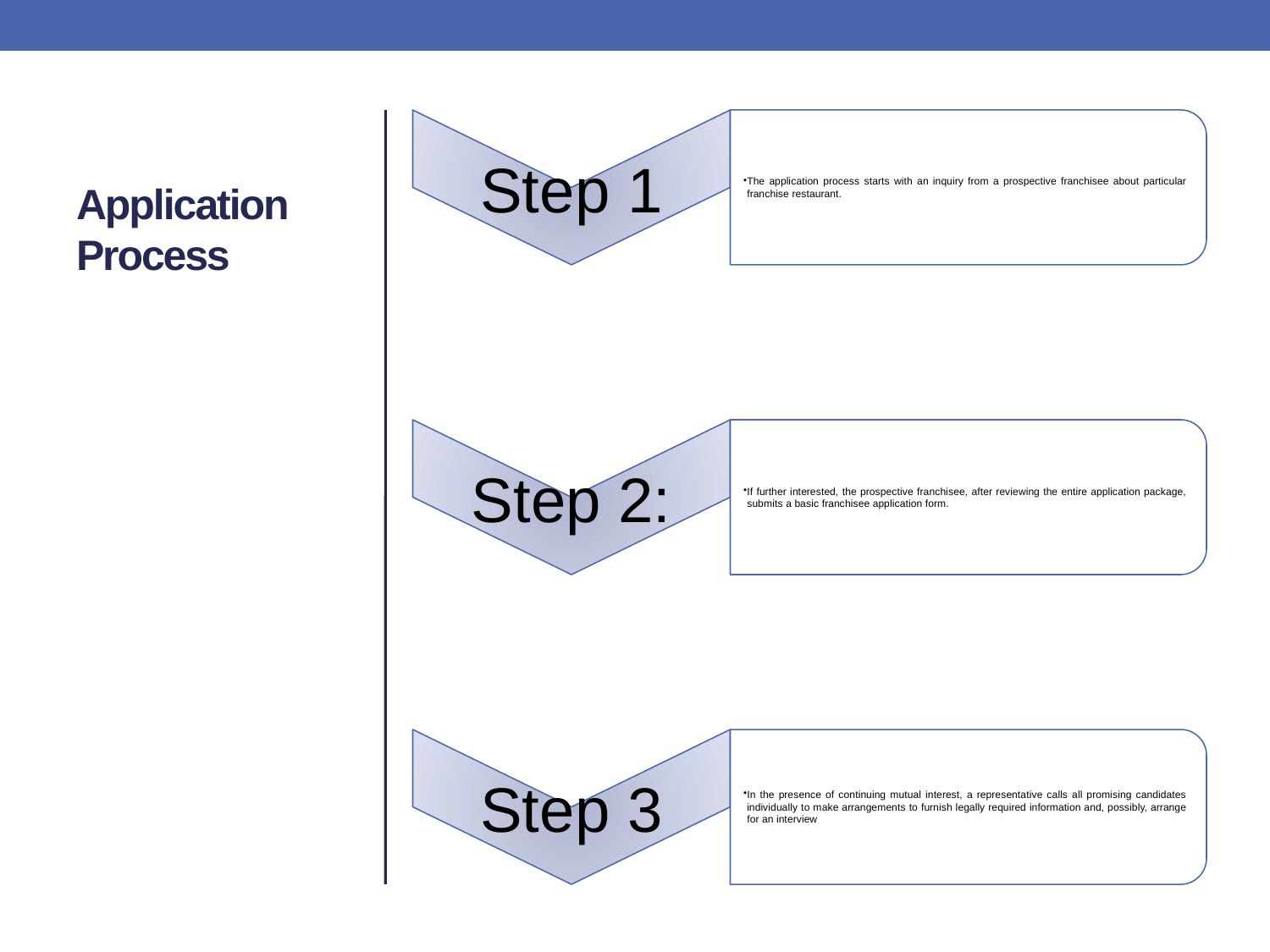

# Application Process
Step 1
Step 2:
Step 3
The application process starts with an inquiry from a prospective franchisee about particular franchise restaurant.
If further interested, the prospective franchisee, after reviewing the entire application package, submits a basic franchisee application form.
In the presence of continuing mutual interest, a representative calls all promising candidates individually to make arrangements to furnish legally required information and, possibly, arrange for an interview